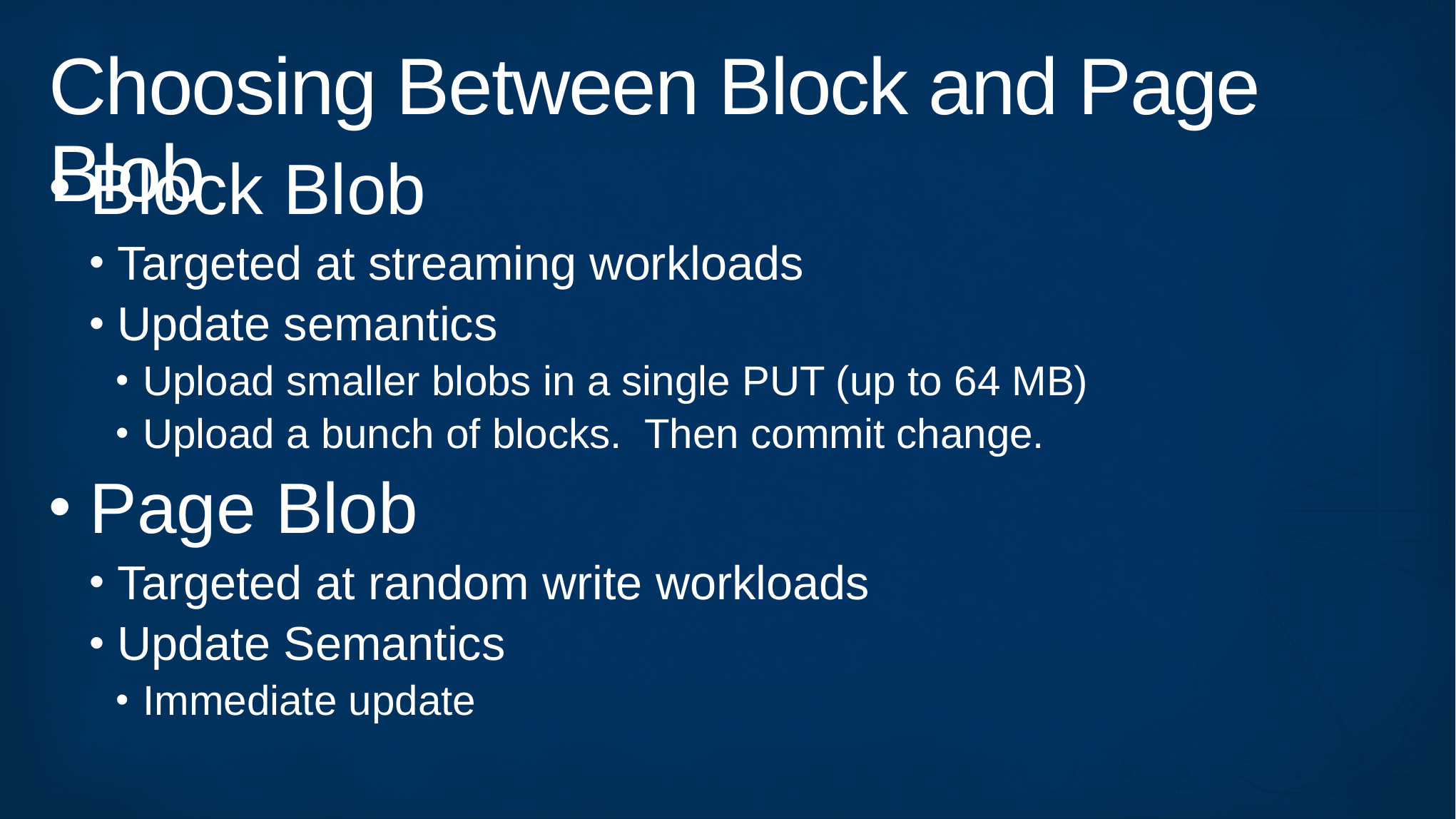

# Choosing Between Block and Page Blob
Block Blob
Targeted at streaming workloads
Update semantics
Upload smaller blobs in a single PUT (up to 64 MB)
Upload a bunch of blocks.  Then commit change.
Page Blob
Targeted at random write workloads
Update Semantics
Immediate update